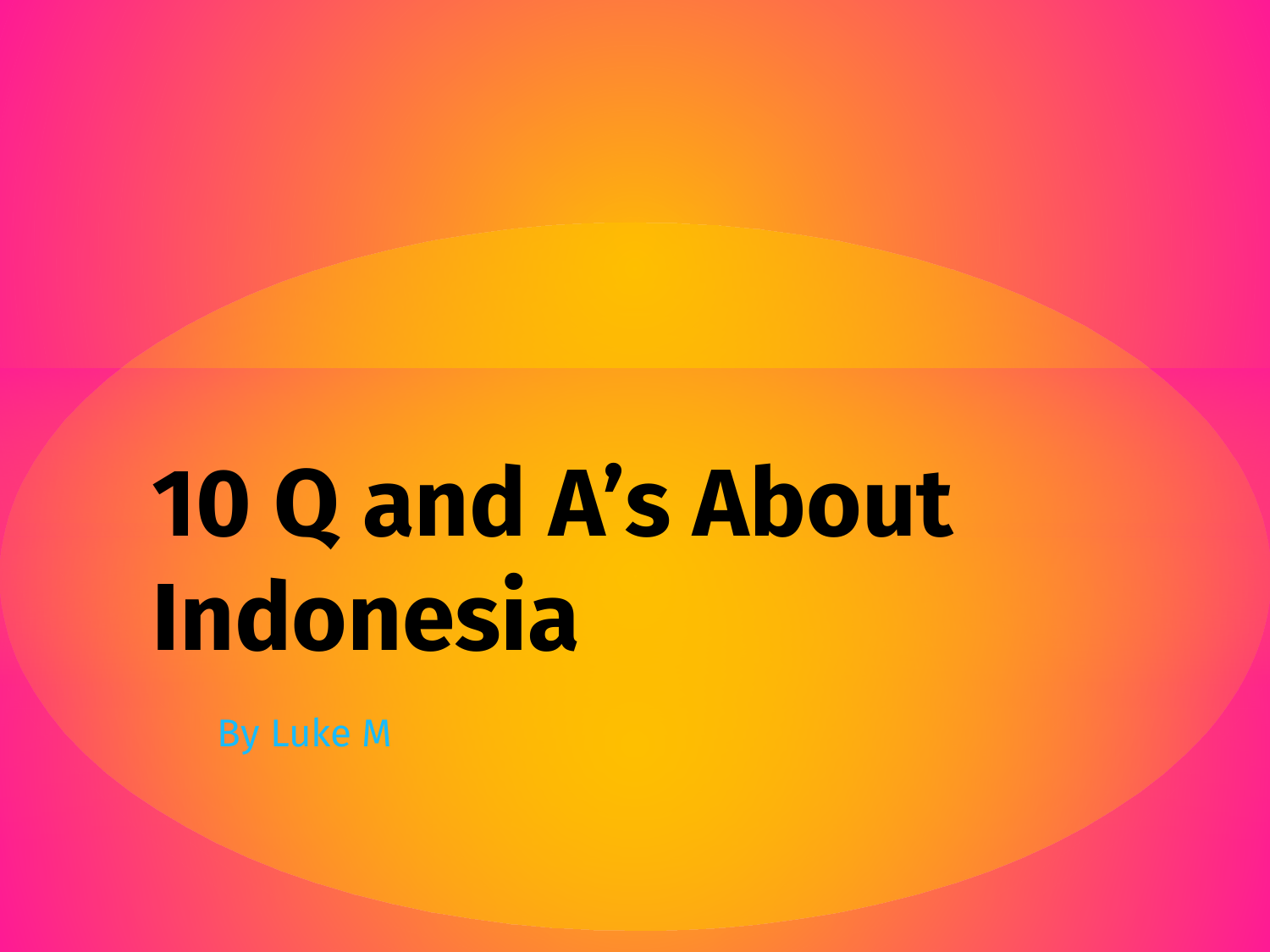

# 10 Q and A’s About Indonesia
By Luke M